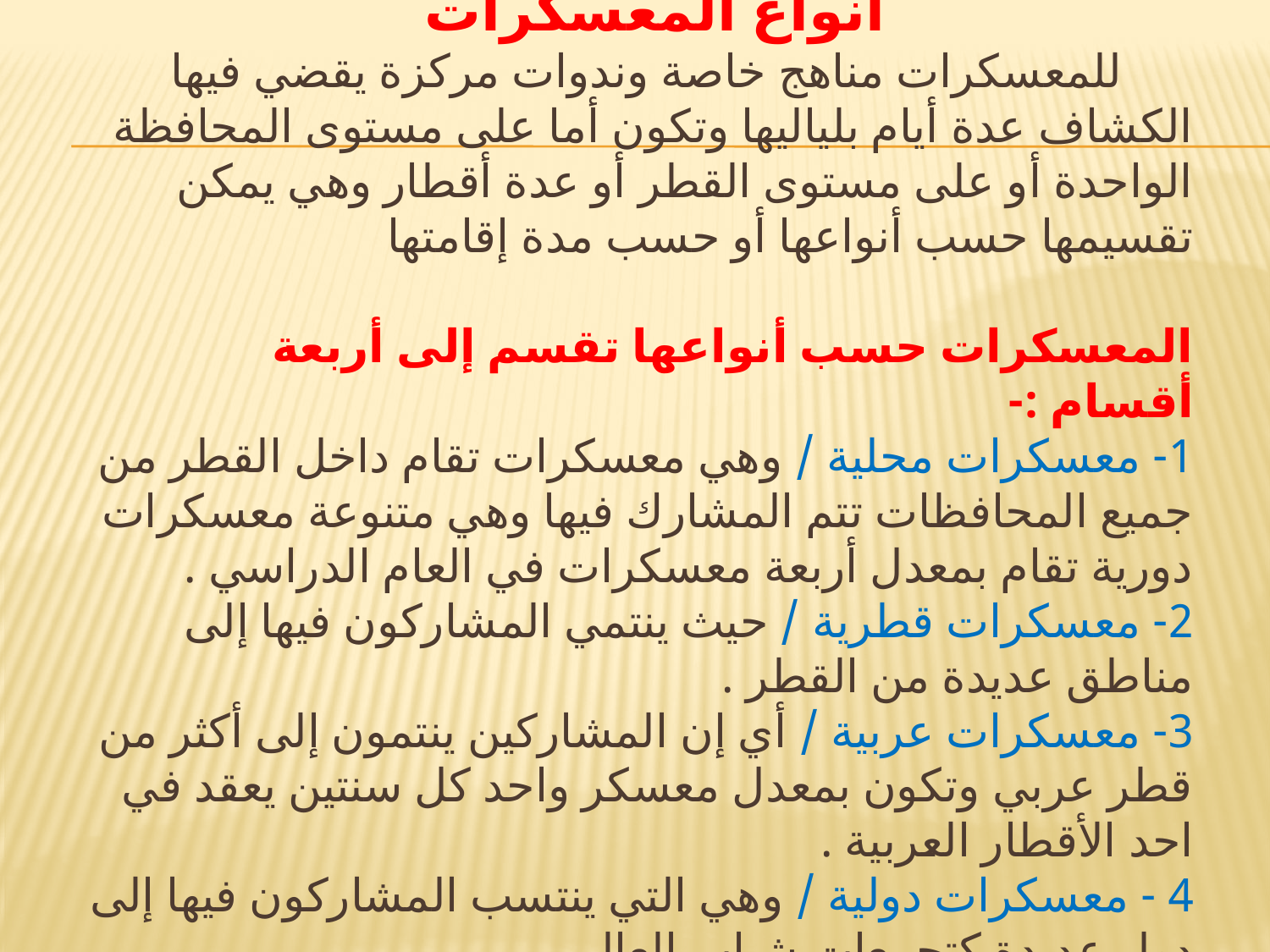

# أنواع المعسكرات للمعسكرات مناهج خاصة وندوات مركزة يقضي فيها الكشاف عدة أيام بلياليها وتكون أما على مستوى المحافظة الواحدة أو على مستوى القطر أو عدة أقطار وهي يمكن تقسيمها حسب أنواعها أو حسب مدة إقامتها   المعسكرات حسب أنواعها تقسم إلى أربعة أقسام :- 1- معسكرات محلية / وهي معسكرات تقام داخل القطر من جميع المحافظات تتم المشارك فيها وهي متنوعة معسكرات دورية تقام بمعدل أربعة معسكرات في العام الدراسي . 2- معسكرات قطرية / حيث ينتمي المشاركون فيها إلى مناطق عديدة من القطر . 3- معسكرات عربية / أي إن المشاركين ينتمون إلى أكثر من قطر عربي وتكون بمعدل معسكر واحد كل سنتين يعقد في احد الأقطار العربية . 4 - معسكرات دولية / وهي التي ينتسب المشاركون فيها إلى دول عديدة كتجمعات شباب العالم .